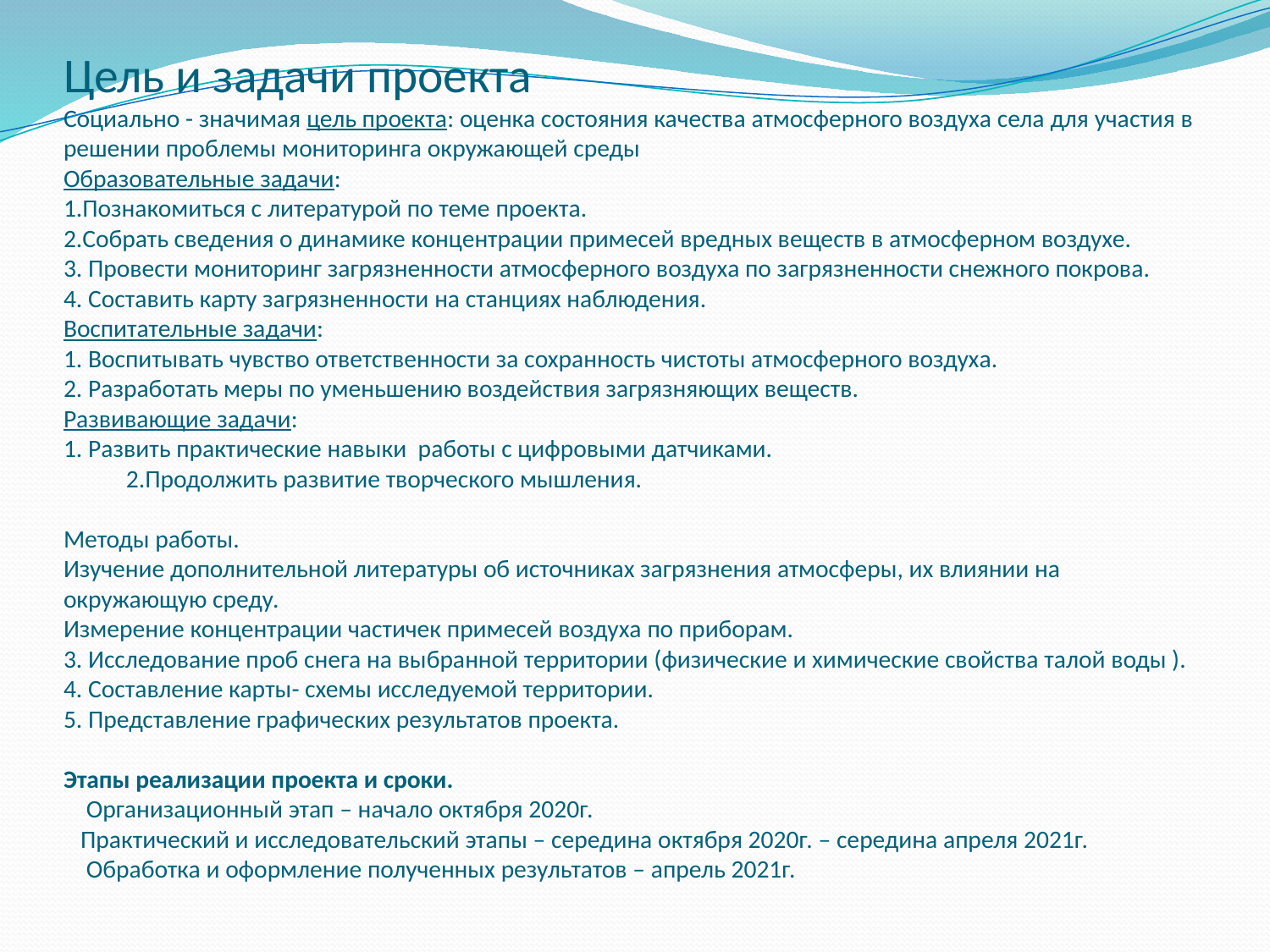

# Цель и задачи проекта Социально - значимая цель проекта: оценка состояния качества атмосферного воздуха села для участия в решении проблемы мониторинга окружающей среды Образовательные задачи: 1.Познакомиться с литературой по теме проекта. 2.Собрать сведения о динамике концентрации примесей вредных веществ в атмосферном воздухе. 3. Провести мониторинг загрязненности атмосферного воздуха по загрязненности снежного покрова. 4. Составить карту загрязненности на станциях наблюдения. Воспитательные задачи: 1. Воспитывать чувство ответственности за сохранность чистоты атмосферного воздуха. 2. Разработать меры по уменьшению воздействия загрязняющих веществ. Развивающие задачи: 1. Развить практические навыки  работы с цифровыми датчиками. 2.Продолжить развитие творческого мышления. Методы работы. Изучение дополнительной литературы об источниках загрязнения атмосферы, их влиянии на окружающую среду. Измерение концентрации частичек примесей воздуха по приборам. 3. Исследование проб снега на выбранной территории (физические и химические свойства талой воды ). 4. Составление карты- схемы исследуемой территории. 5. Представление графических результатов проекта. Этапы реализации проекта и сроки. Организационный этап – начало октября 2020г. Практический и исследовательский этапы – середина октября 2020г. – середина апреля 2021г. Обработка и оформление полученных результатов – апрель 2021г.